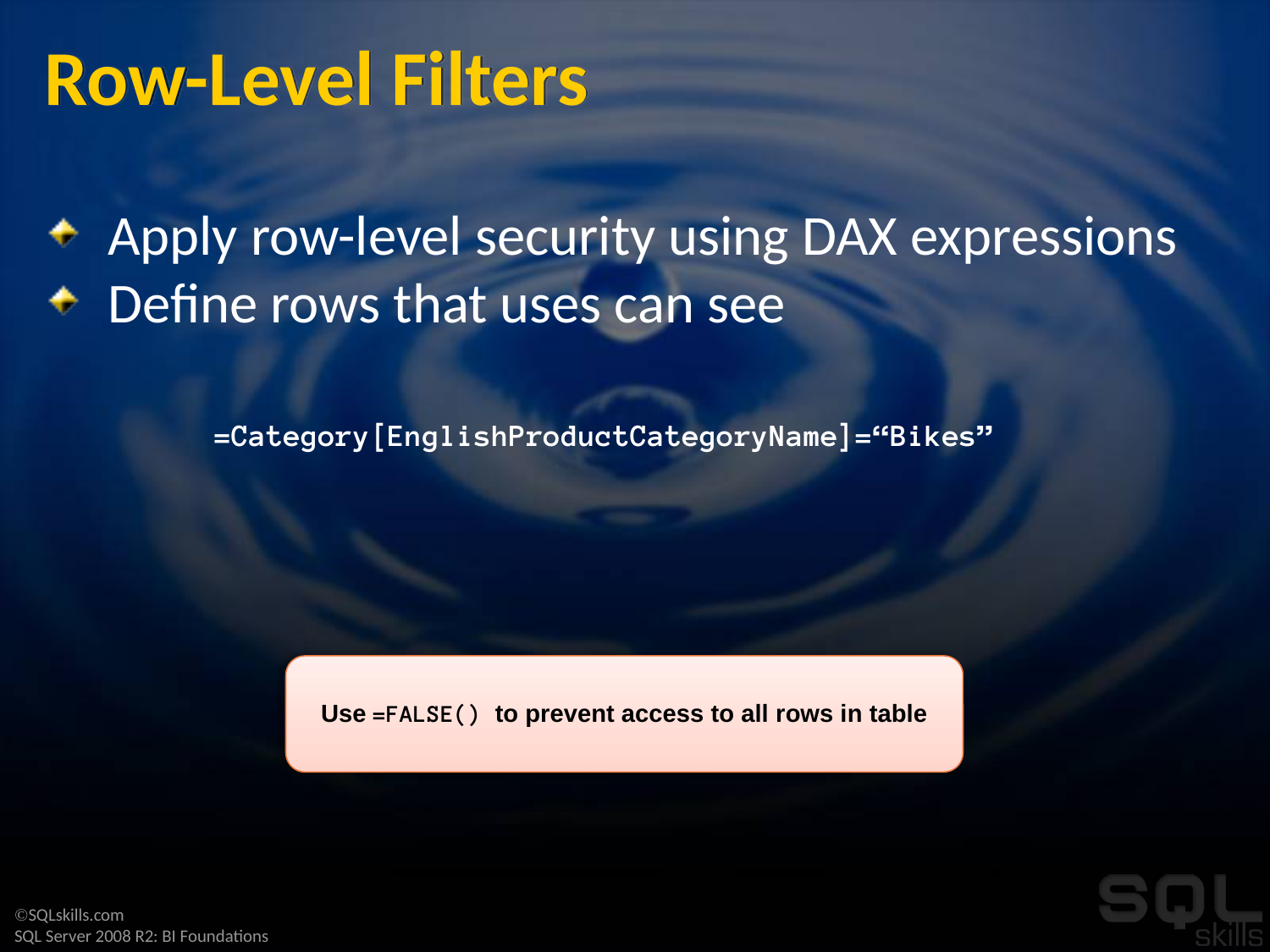

# Row-Level Filters
Apply row-level security using DAX expressions
Define rows that uses can see
=Category[EnglishProductCategoryName]=“Bikes”
Use =FALSE() to prevent access to all rows in table